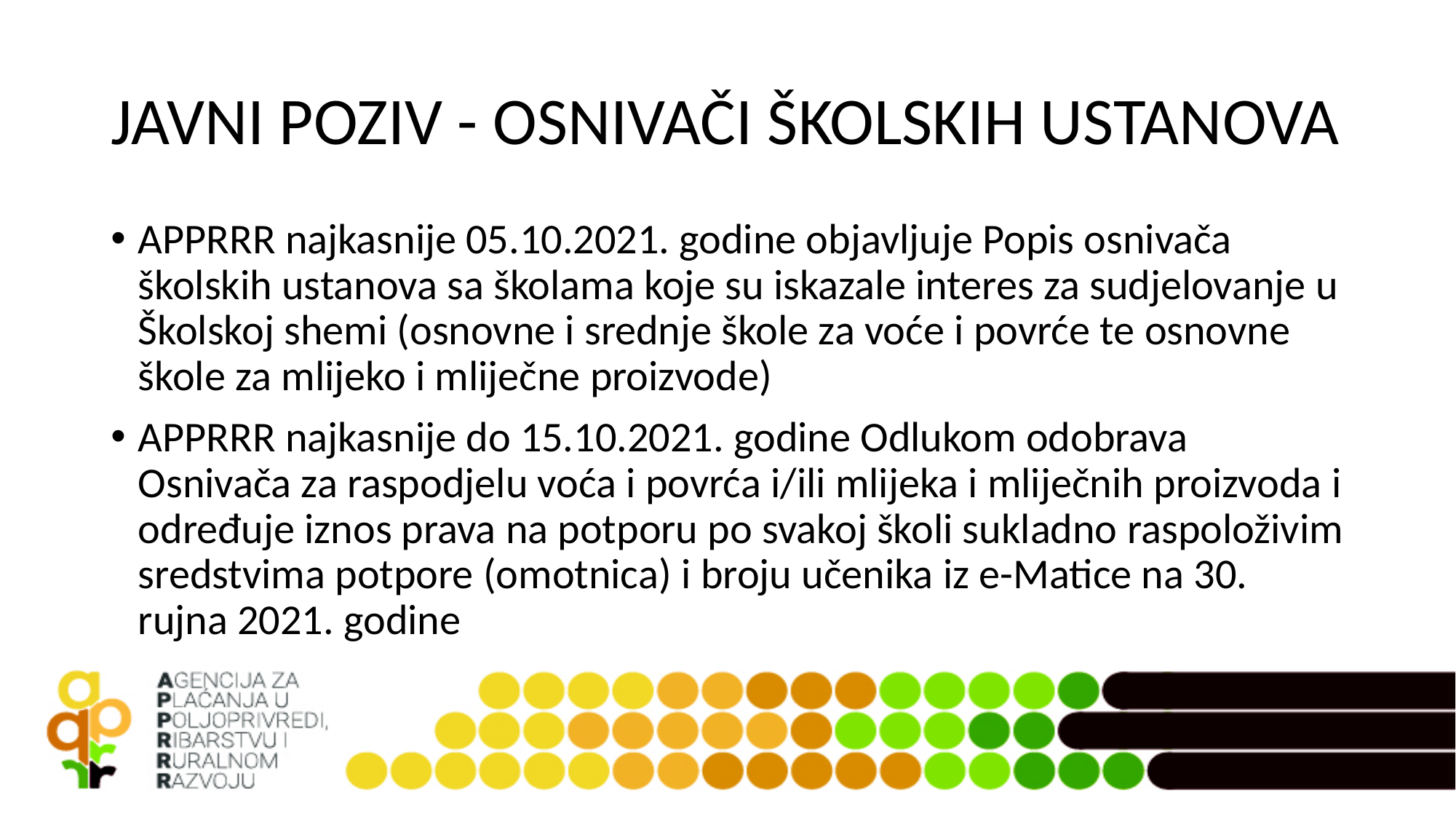

# JAVNI POZIV - OSNIVAČI ŠKOLSKIH USTANOVA

APPRRR najkasnije 05.10.2021. godine objavljuje Popis osnivača školskih ustanova sa školama koje su iskazale interes za sudjelovanje u Školskoj shemi (osnovne i srednje škole za voće i povrće te osnovne škole za mlijeko i mliječne proizvode)
APPRRR najkasnije do 15.10.2021. godine Odlukom odobrava Osnivača za raspodjelu voća i povrća i/ili mlijeka i mliječnih proizvoda i određuje iznos prava na potporu po svakoj školi sukladno raspoloživim sredstvima potpore (omotnica) i broju učenika iz e-Matice na 30. rujna 2021. godine